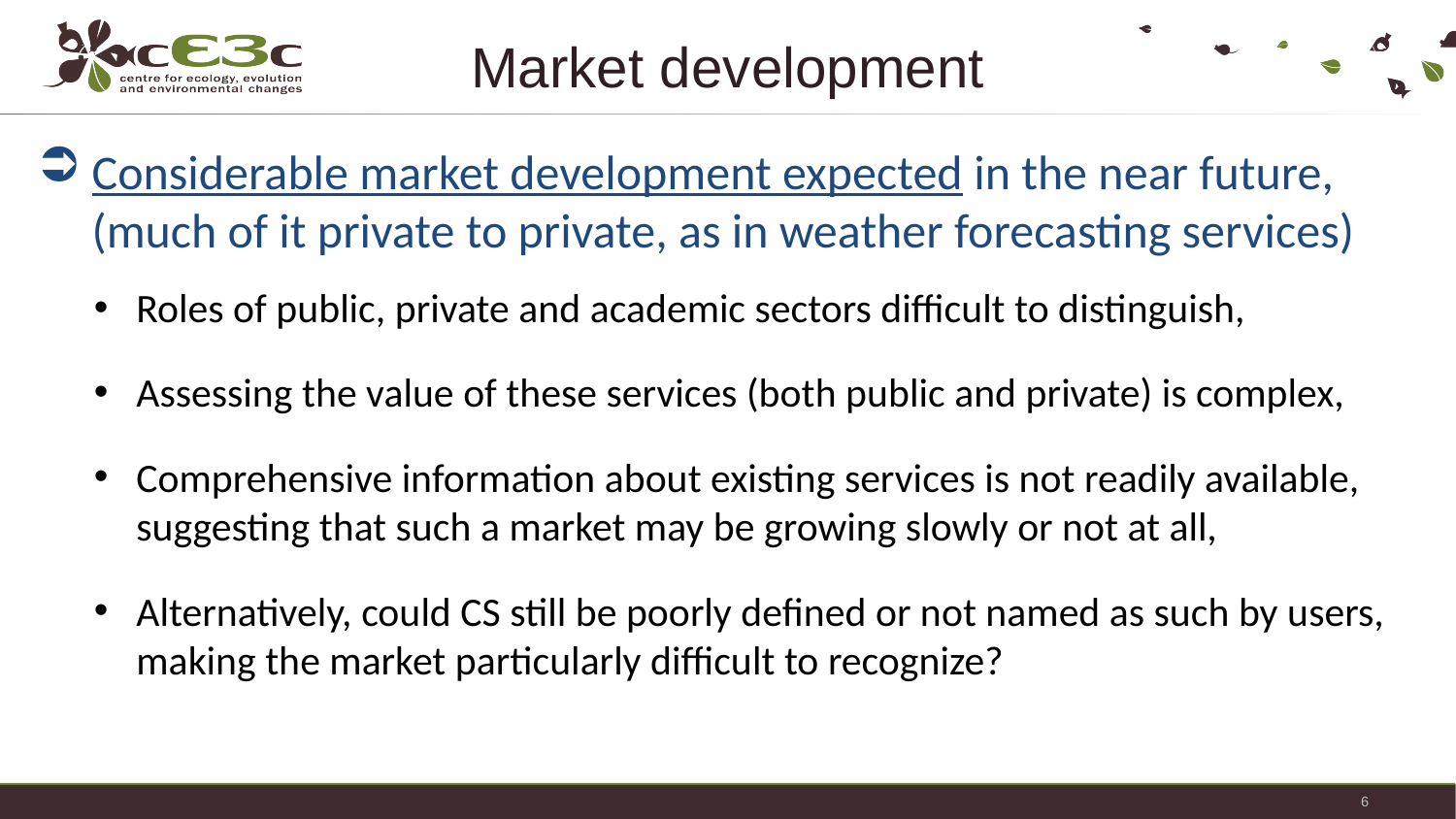

# Market development
Considerable market development expected in the near future, (much of it private to private, as in weather forecasting services)
Roles of public, private and academic sectors difficult to distinguish,
Assessing the value of these services (both public and private) is complex,
Comprehensive information about existing services is not readily available, suggesting that such a market may be growing slowly or not at all,
Alternatively, could CS still be poorly defined or not named as such by users, making the market particularly difficult to recognize?
6